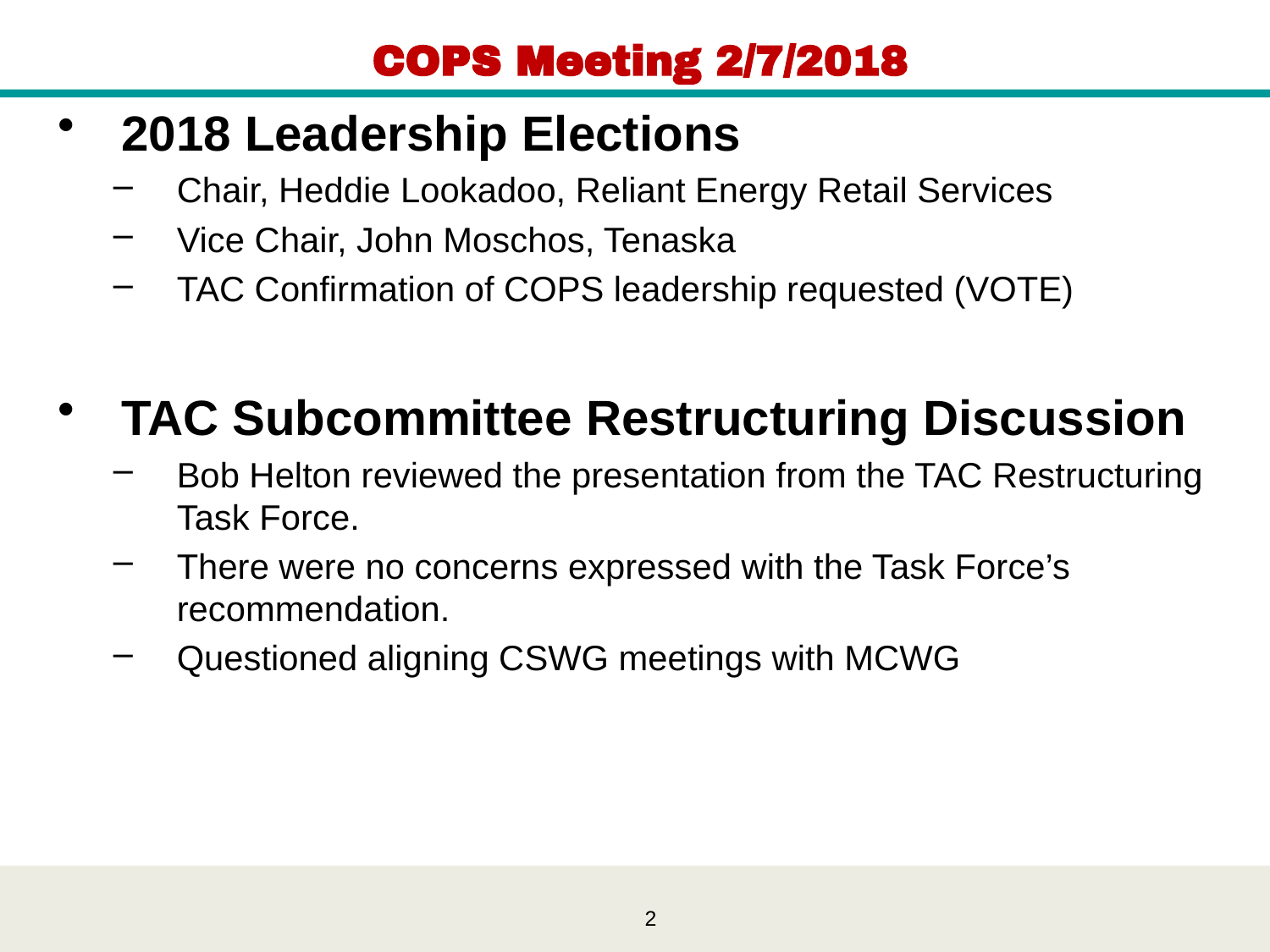

# COPS Meeting 2/7/2018
2018 Leadership Elections
Chair, Heddie Lookadoo, Reliant Energy Retail Services
Vice Chair, John Moschos, Tenaska
TAC Confirmation of COPS leadership requested (VOTE)

TAC Subcommittee Restructuring Discussion
Bob Helton reviewed the presentation from the TAC Restructuring Task Force.
There were no concerns expressed with the Task Force’s recommendation.
Questioned aligning CSWG meetings with MCWG